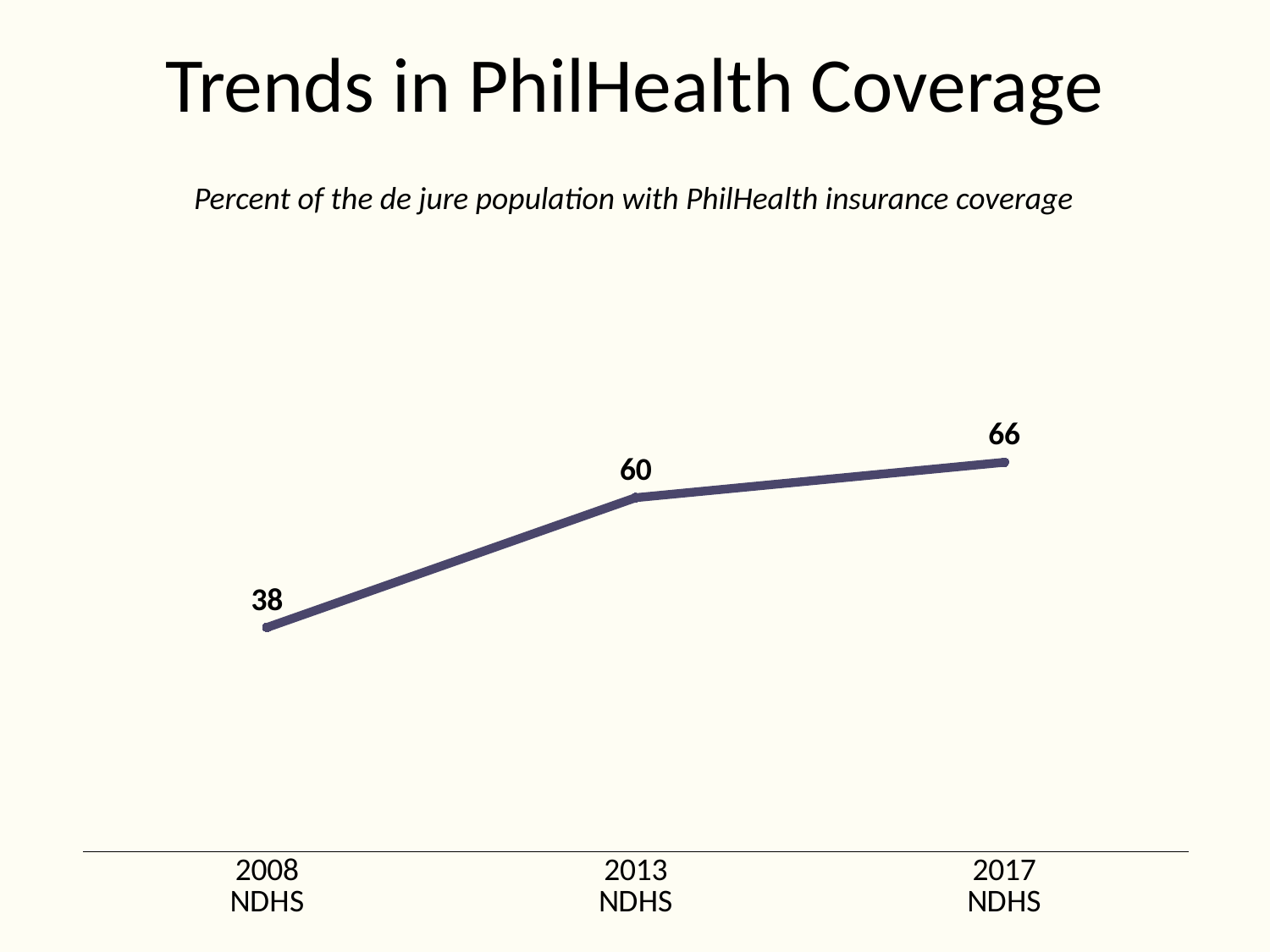

# Trends in PhilHealth Coverage
Percent of the de jure population with PhilHealth insurance coverage

### Chart

| Category | All basic vaccinations |
|---|---|
| 2008
NDHS | 38.0 |
| 2013
NDHS | 60.0 |
| 2017
NDHS | 66.0 |